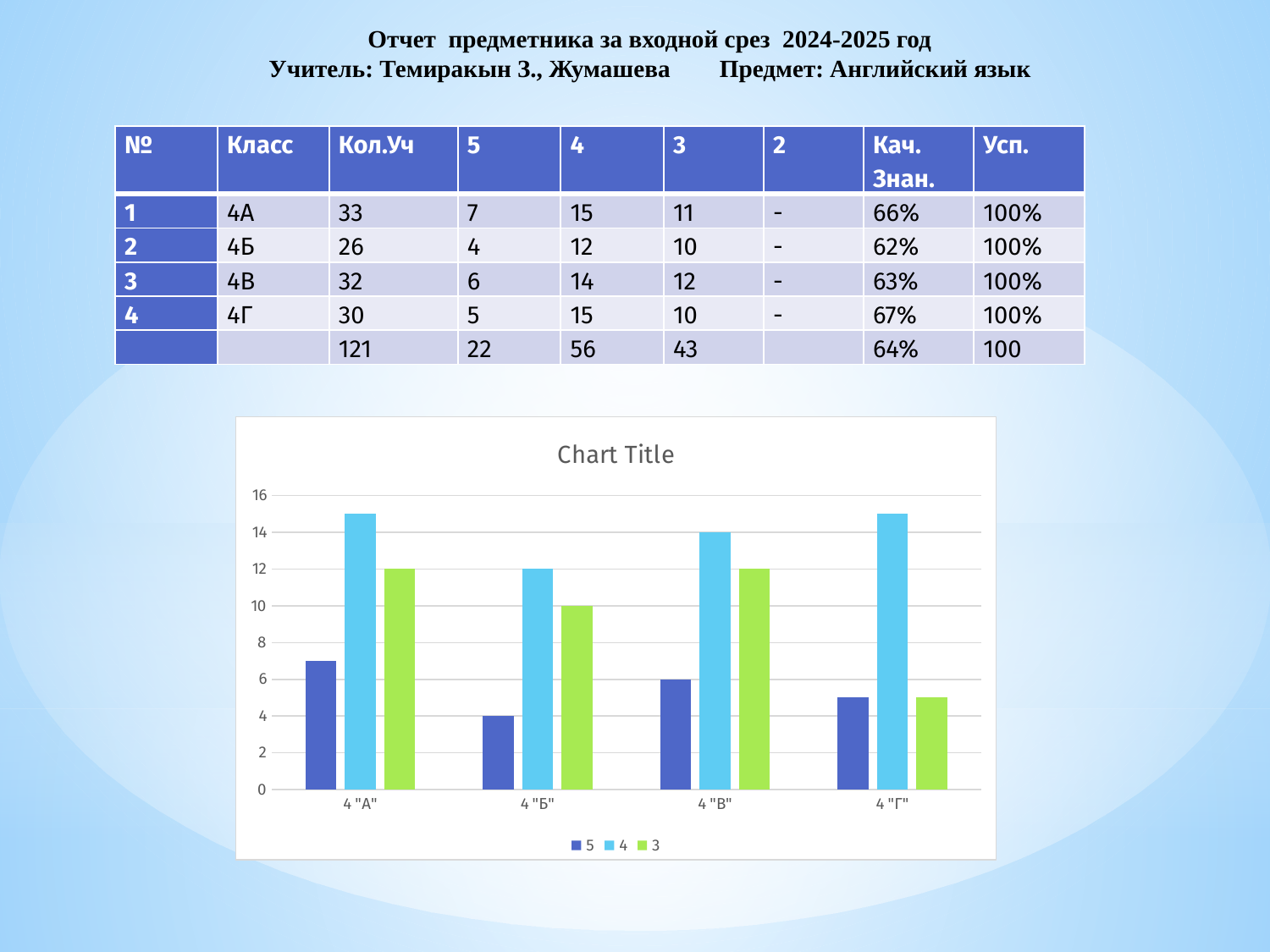

Отчет  предметника за входной срез  2024-2025 год
Учитель: Темиракын З., Жумашева        Предмет: Английский язык

| № | Класс | Кол.Уч | 5 | 4 | 3 | 2 | Кач. Знан. | Усп. |
| --- | --- | --- | --- | --- | --- | --- | --- | --- |
| 1 | 4А | 33 | 7 | 15 | 11 | - | 66% | 100% |
| 2 | 4Б | 26 | 4 | 12 | 10 | - | 62% | 100% |
| 3 | 4В | 32 | 6 | 14 | 12 | - | 63% | 100% |
| 4 | 4Г | 30 | 5 | 15 | 10 | - | 67% | 100% |
|  |  | 121 | 22 | 56 | 43 |  | 64% | 100 |

### Chart:

| Category | 5 | 4 | 3 |
|---|---|---|---|
| 4 "А" | 7.0 | 15.0 | 12.0 |
| 4 "Б" | 4.0 | 12.0 | 10.0 |
| 4 "В" | 6.0 | 14.0 | 12.0 |
| 4 "Г" | 5.0 | 15.0 | 5.0 |